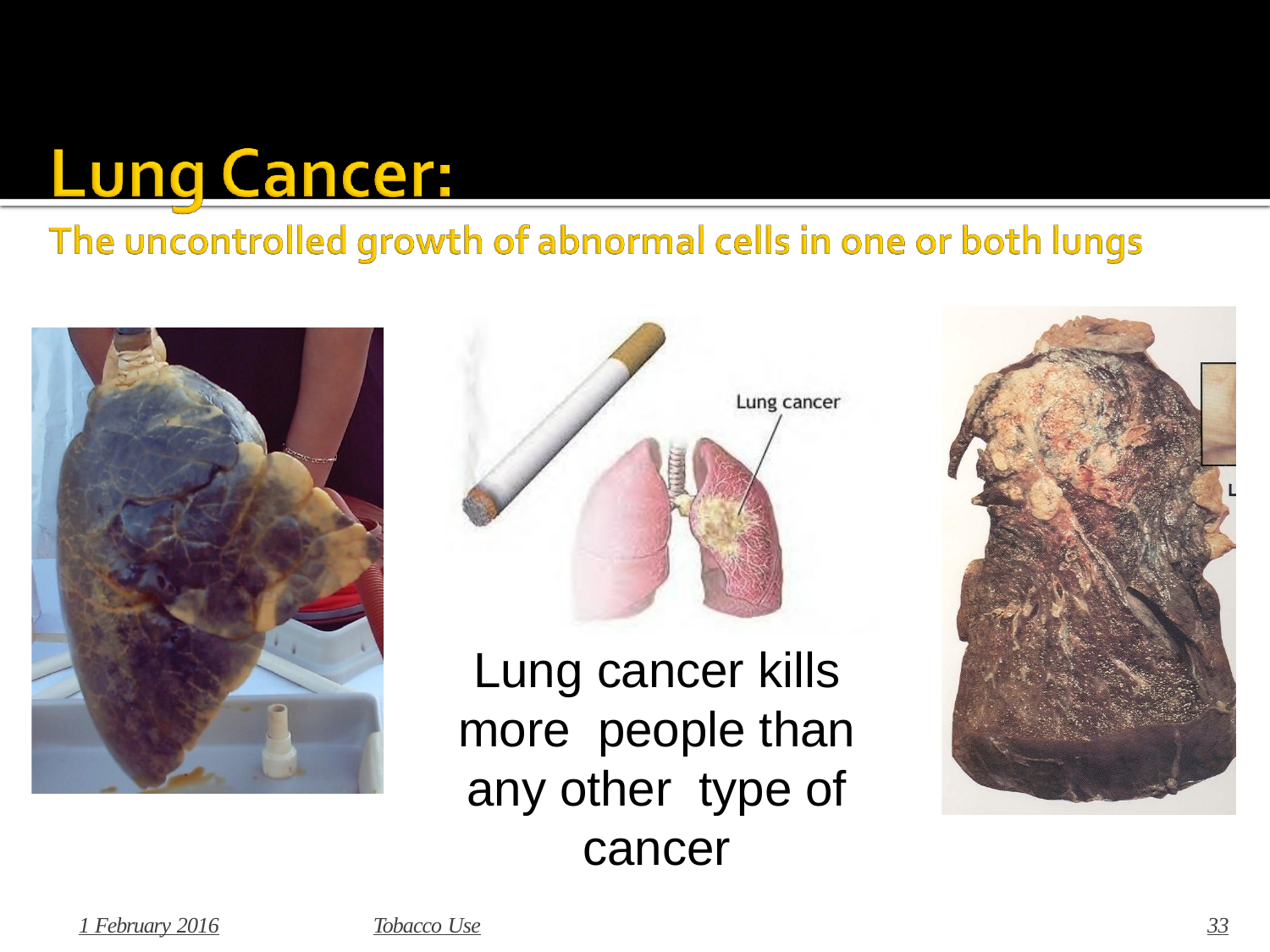

Lung cancer kills more  people than any other  type of cancer
1 February 2016
Tobacco Use
33